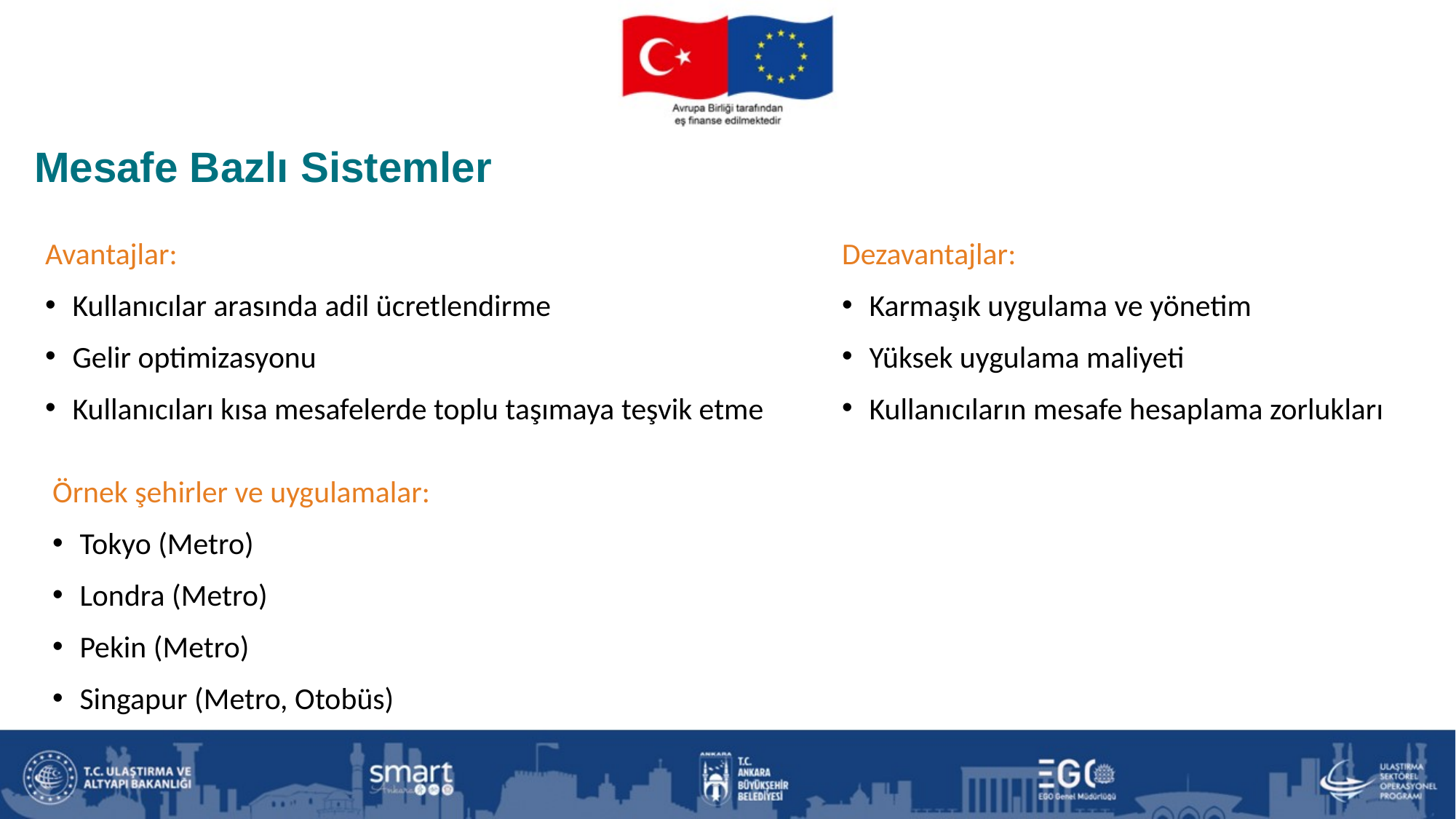

Mesafe Bazlı Sistemler

Avantajlar:
Kullanıcılar arasında adil ücretlendirme
Gelir optimizasyonu
Kullanıcıları kısa mesafelerde toplu taşımaya teşvik etme
Dezavantajlar:
Karmaşık uygulama ve yönetim
Yüksek uygulama maliyeti
Kullanıcıların mesafe hesaplama zorlukları

Örnek şehirler ve uygulamalar:
Tokyo (Metro)
Londra (Metro)
Pekin (Metro)
Singapur (Metro, Otobüs)